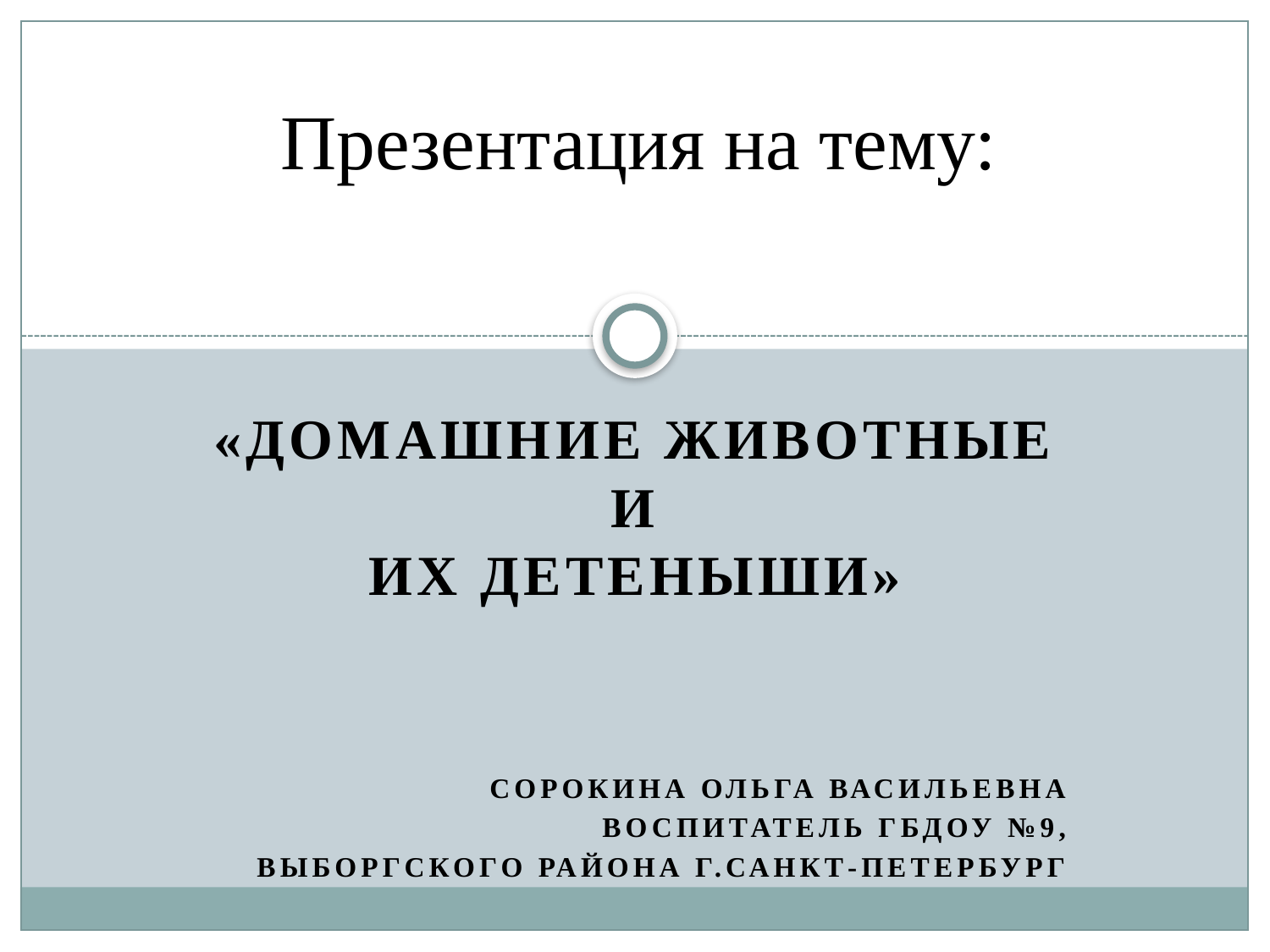

# Презентация на тему:
«Домашние животные и
их детеныши»

Сорокина Ольга Васильевна
Воспитатель гбдоу №9,
выборгского района г.Санкт-Петербург